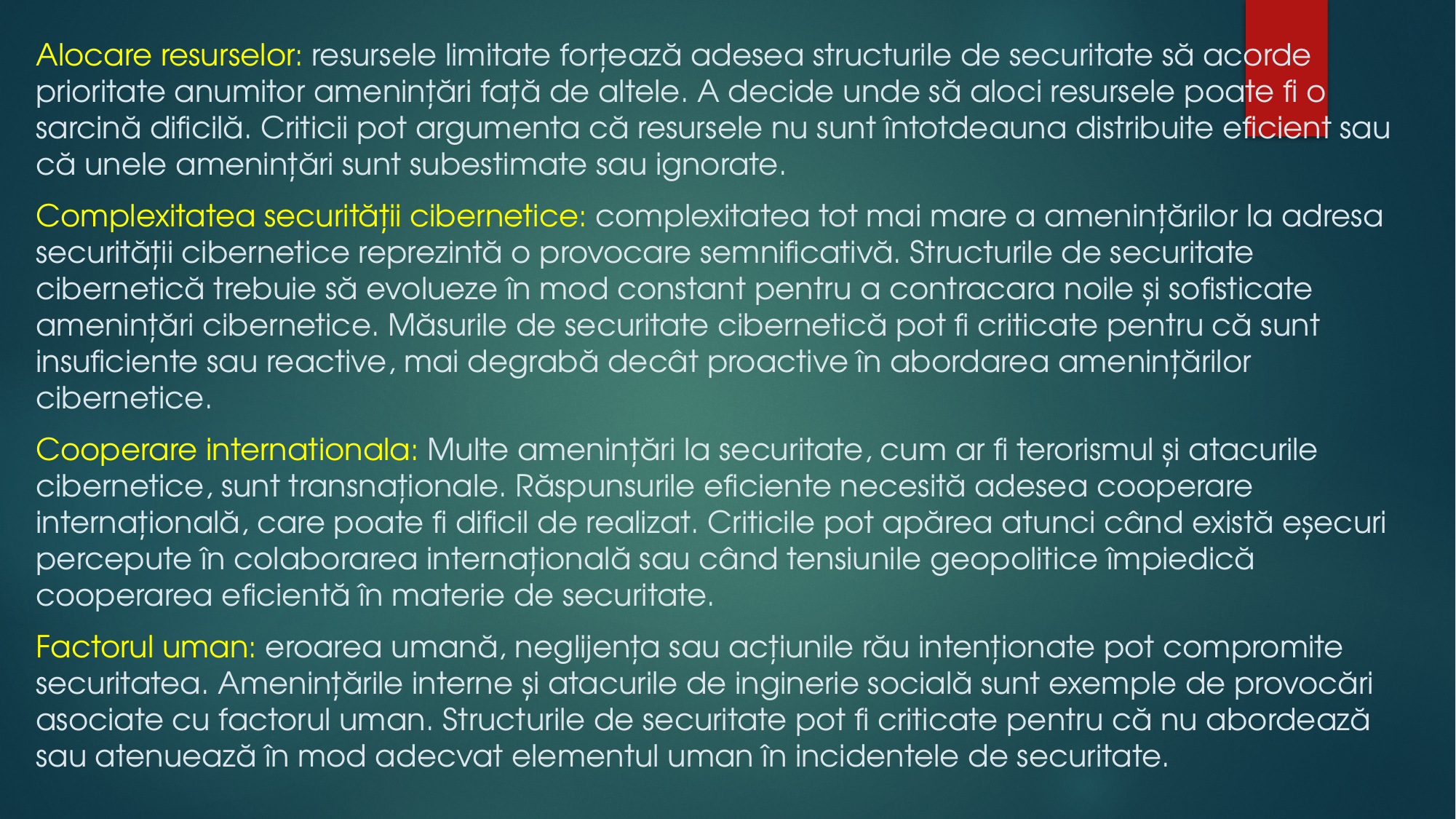

Alocare resurselor: resursele limitate forțează adesea structurile de securitate să acorde prioritate anumitor amenințări față de altele. A decide unde să aloci resursele poate fi o sarcină dificilă. Criticii pot argumenta că resursele nu sunt întotdeauna distribuite eficient sau că unele amenințări sunt subestimate sau ignorate.
Complexitatea securității cibernetice: complexitatea tot mai mare a amenințărilor la adresa securității cibernetice reprezintă o provocare semnificativă. Structurile de securitate cibernetică trebuie să evolueze în mod constant pentru a contracara noile și sofisticate amenințări cibernetice. Măsurile de securitate cibernetică pot fi criticate pentru că sunt insuficiente sau reactive, mai degrabă decât proactive în abordarea amenințărilor cibernetice.
Cooperare internationala: Multe amenințări la securitate, cum ar fi terorismul și atacurile cibernetice, sunt transnaționale. Răspunsurile eficiente necesită adesea cooperare internațională, care poate fi dificil de realizat. Criticile pot apărea atunci când există eșecuri percepute în colaborarea internațională sau când tensiunile geopolitice împiedică cooperarea eficientă în materie de securitate.
Factorul uman: eroarea umană, neglijența sau acțiunile rău intenționate pot compromite securitatea. Amenințările interne și atacurile de inginerie socială sunt exemple de provocări asociate cu factorul uman. Structurile de securitate pot fi criticate pentru că nu abordează sau atenuează în mod adecvat elementul uman în incidentele de securitate.